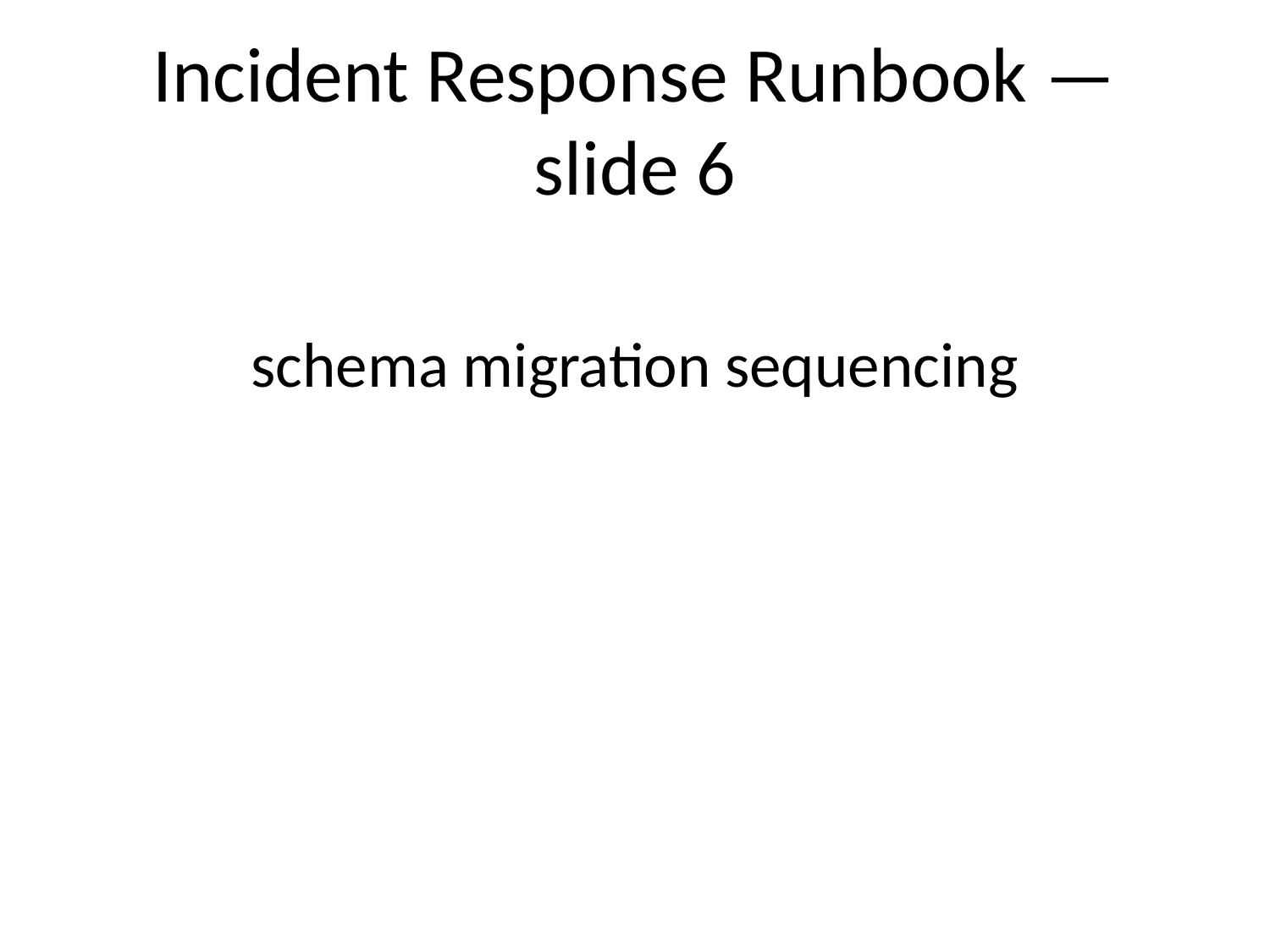

# Incident Response Runbook — slide 6
schema migration sequencing